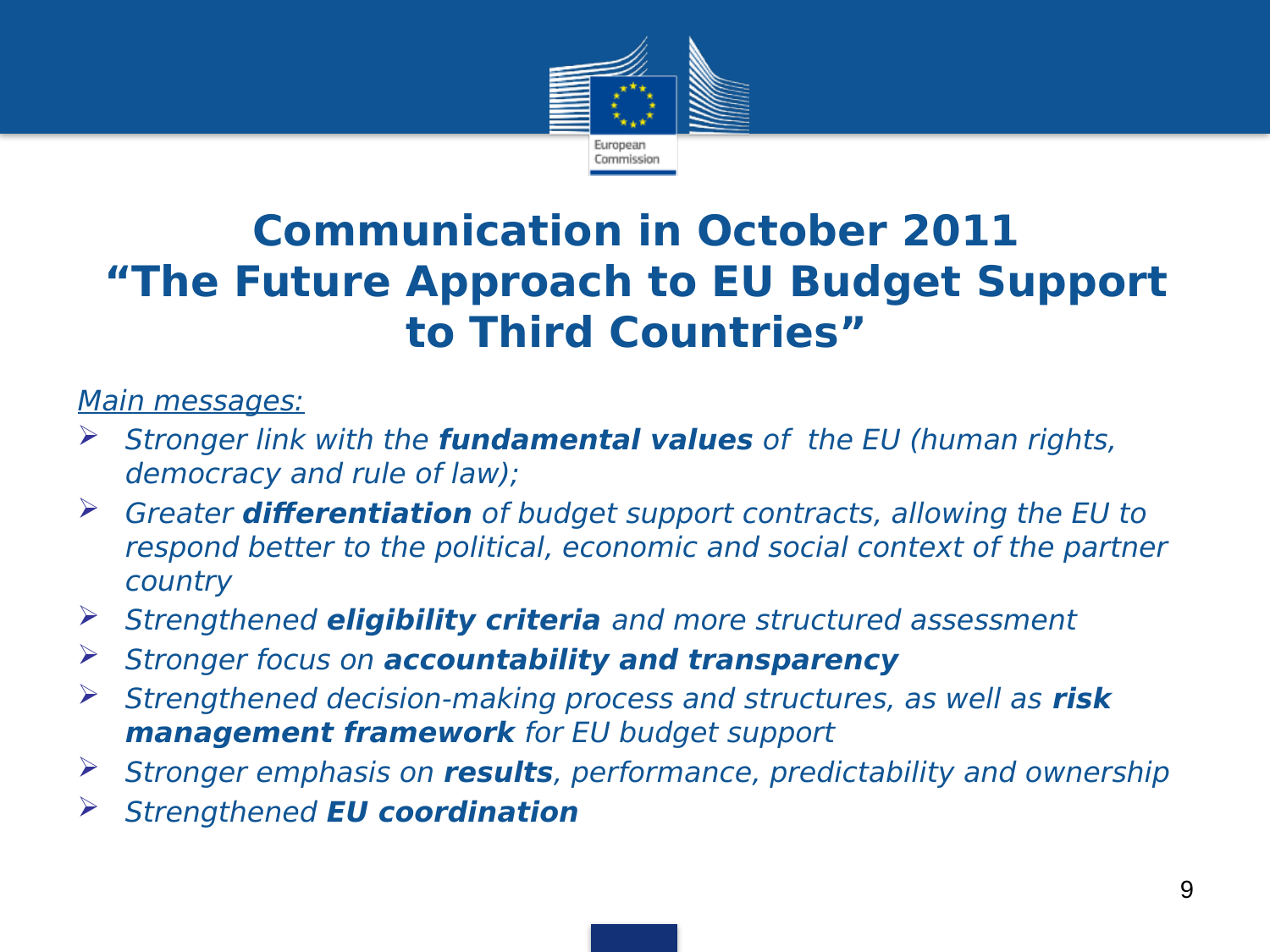

# Communication in October 2011 “The Future Approach to EU Budget Support to Third Countries”
Main messages:
Stronger link with the fundamental values of  the EU (human rights, democracy and rule of law);
Greater differentiation of budget support contracts, allowing the EU to respond better to the political, economic and social context of the partner country
Strengthened eligibility criteria and more structured assessment
Stronger focus on accountability and transparency
Strengthened decision-making process and structures, as well as risk management framework for EU budget support
Stronger emphasis on results, performance, predictability and ownership
Strengthened EU coordination

9